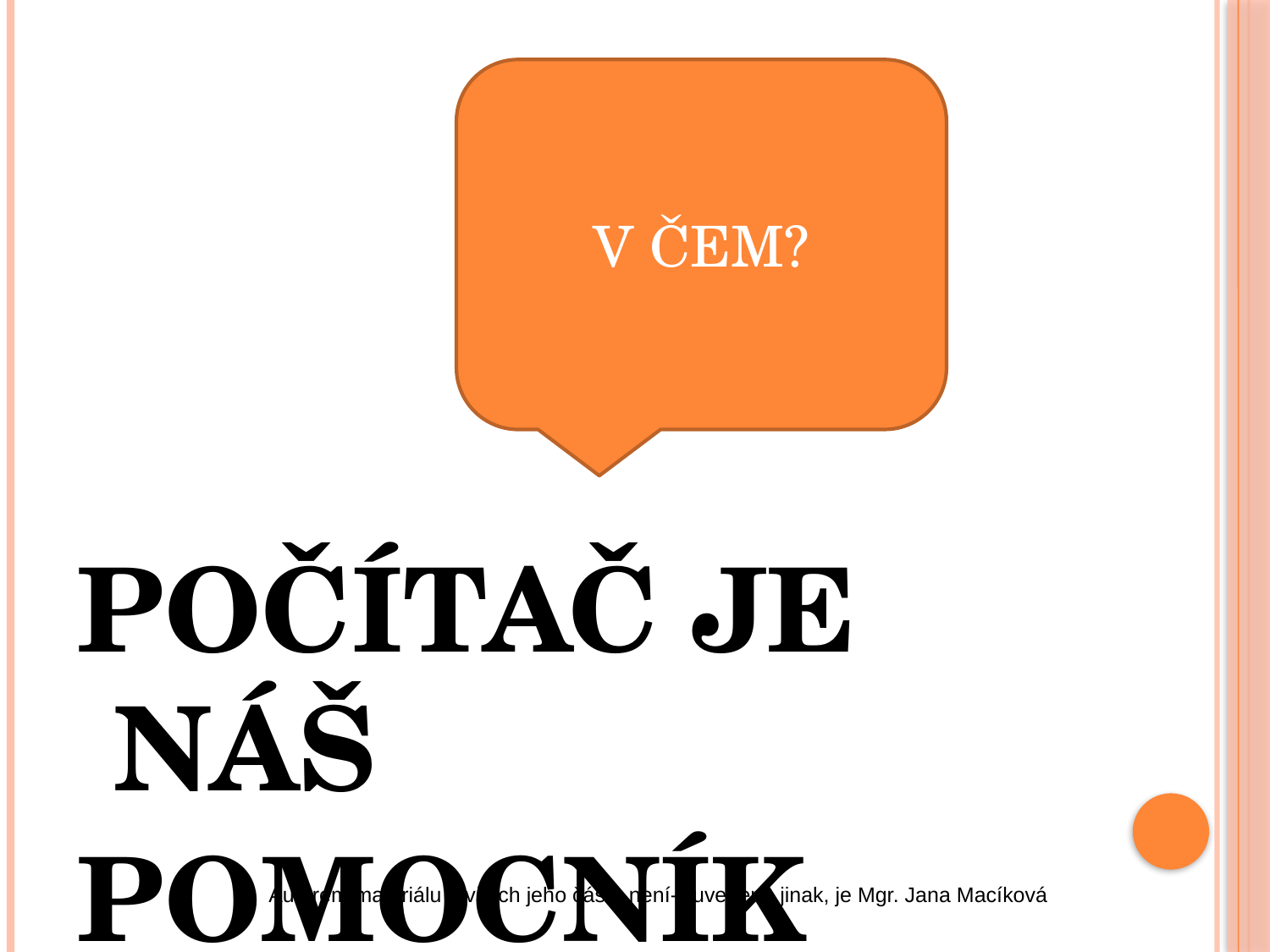

#
V ČEM?

POČÍTAČ JE NÁŠ
POMOCNÍK
Autorem materiálu a všech jeho částí, není-li uvedeno jinak, je Mgr. Jana Macíková